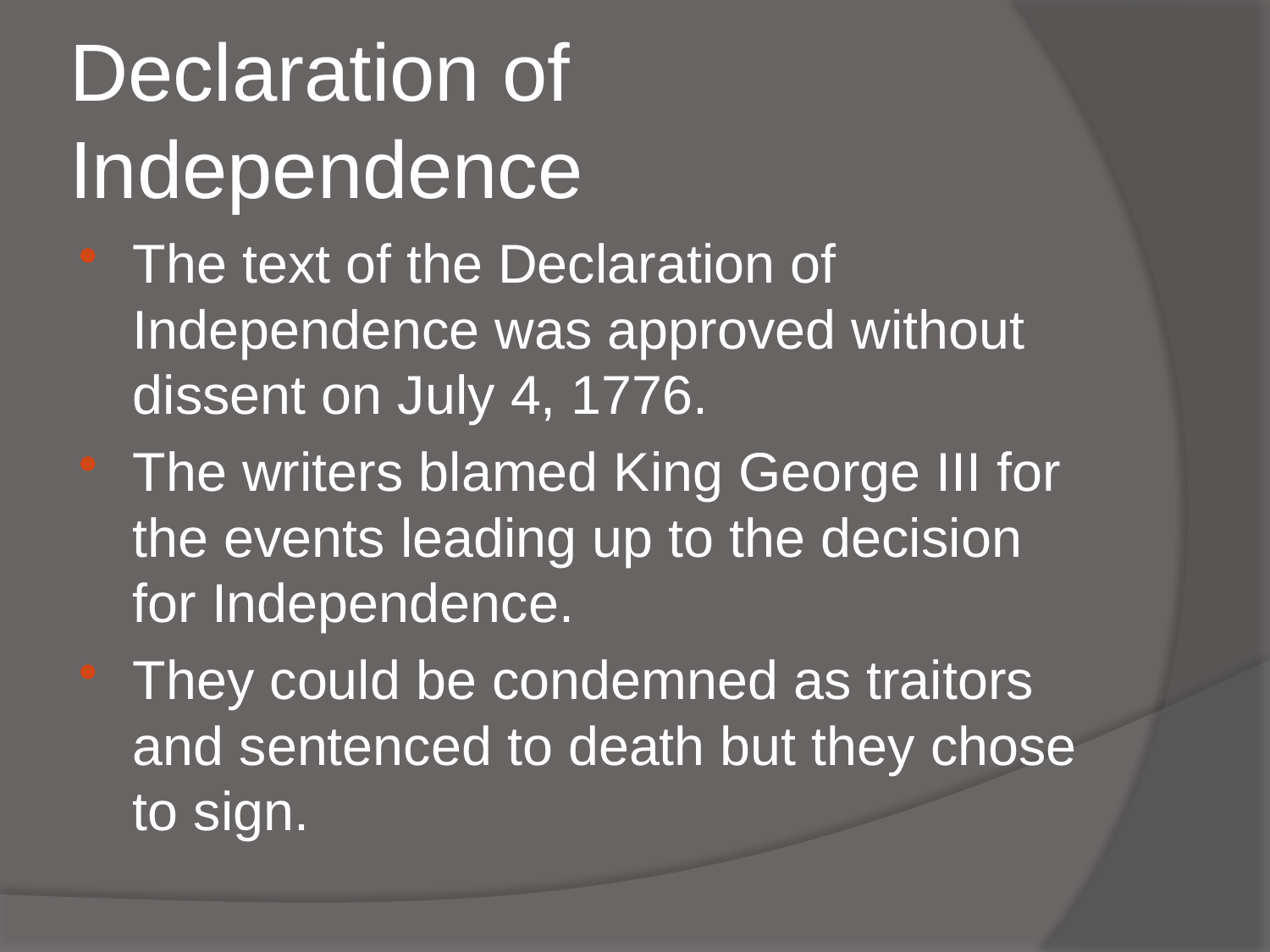

# Declaration of Independence
The text of the Declaration of Independence was approved without dissent on July 4, 1776.
The writers blamed King George III for the events leading up to the decision for Independence.
They could be condemned as traitors and sentenced to death but they chose to sign.